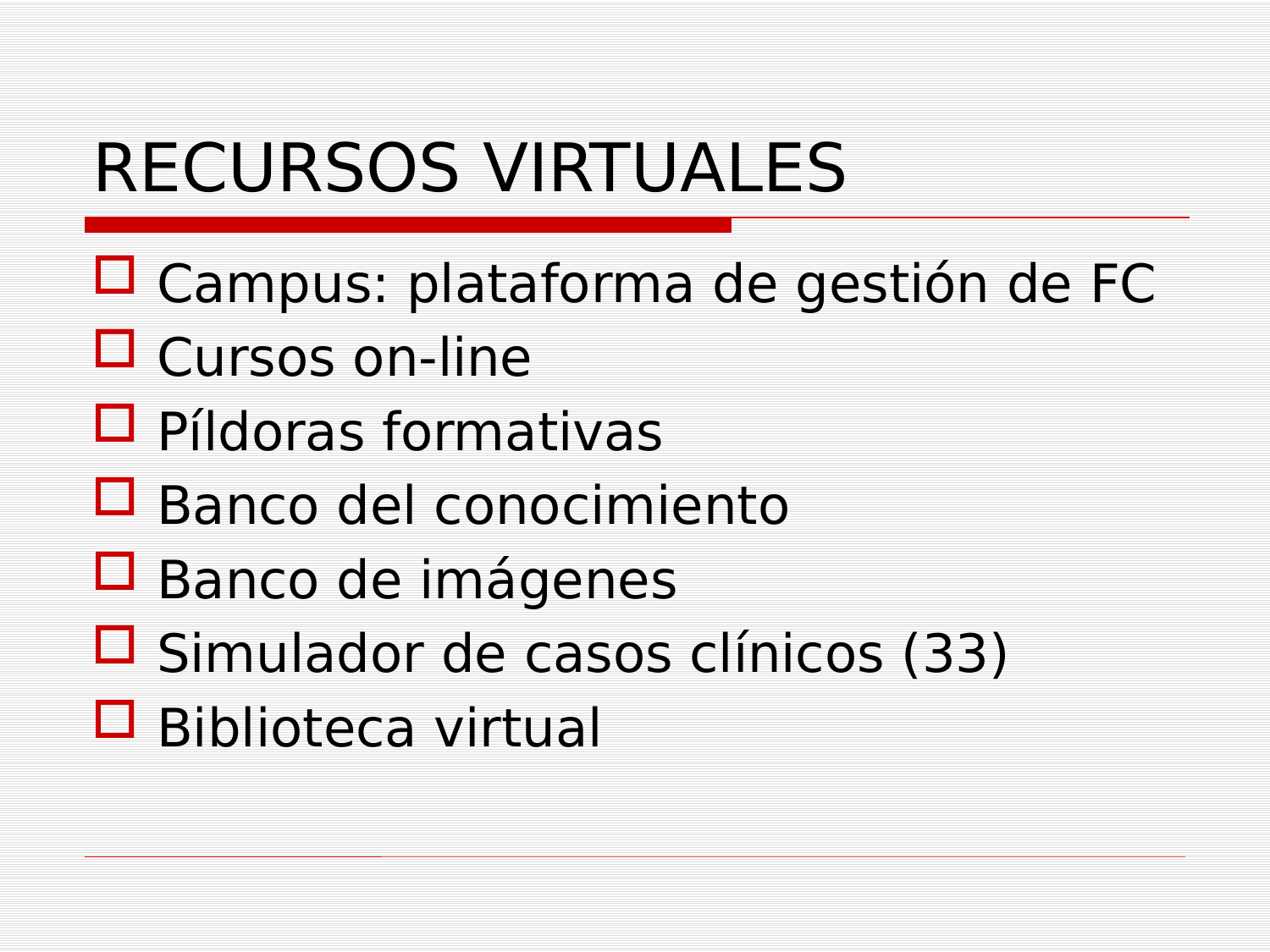

# RECURSOS VIRTUALES
Campus: plataforma de gestión de FC
Cursos on-line
Píldoras formativas
Banco del conocimiento
Banco de imágenes
Simulador de casos clínicos (33)
Biblioteca virtual